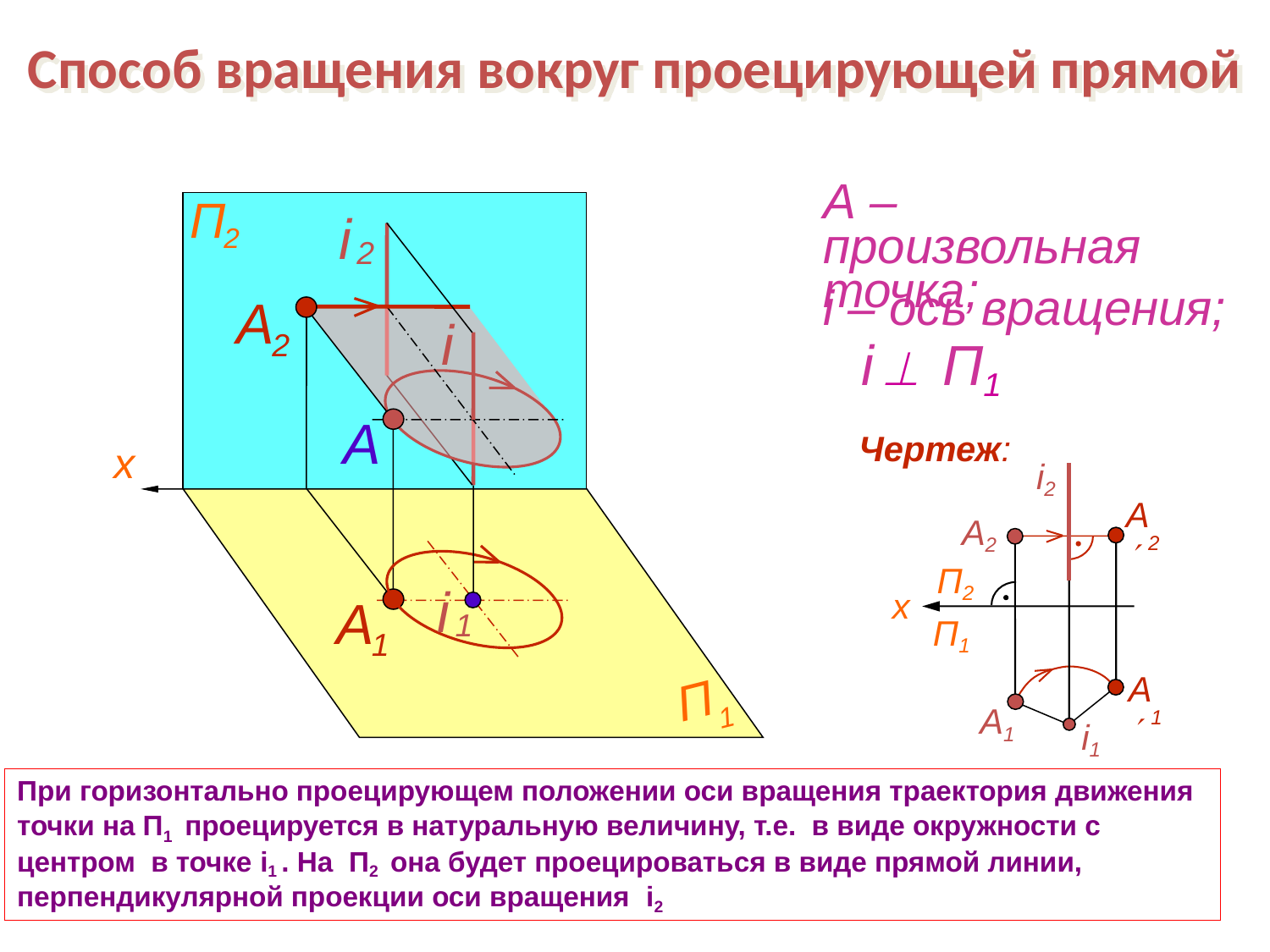

# Способ вращения вокруг проецирующей прямой
А – произвольная точка;
П
2

x

П
1
i
2

i – ось вращения;
А
2

i

i ⊥ П1

A

Чертеж:
i2

i1

А2

А1

П2
x
П1

А′
2

i
1
А
1

А′
1

При горизонтально проецирующем положении оси вращения траектория движения точки на П1  проецируется в натуральную величину, т.е.  в виде окружности с центром  в точке i1 . На  П2  она будет проецироваться в виде прямой линии, перпендикулярной проекции оси вращения  i2